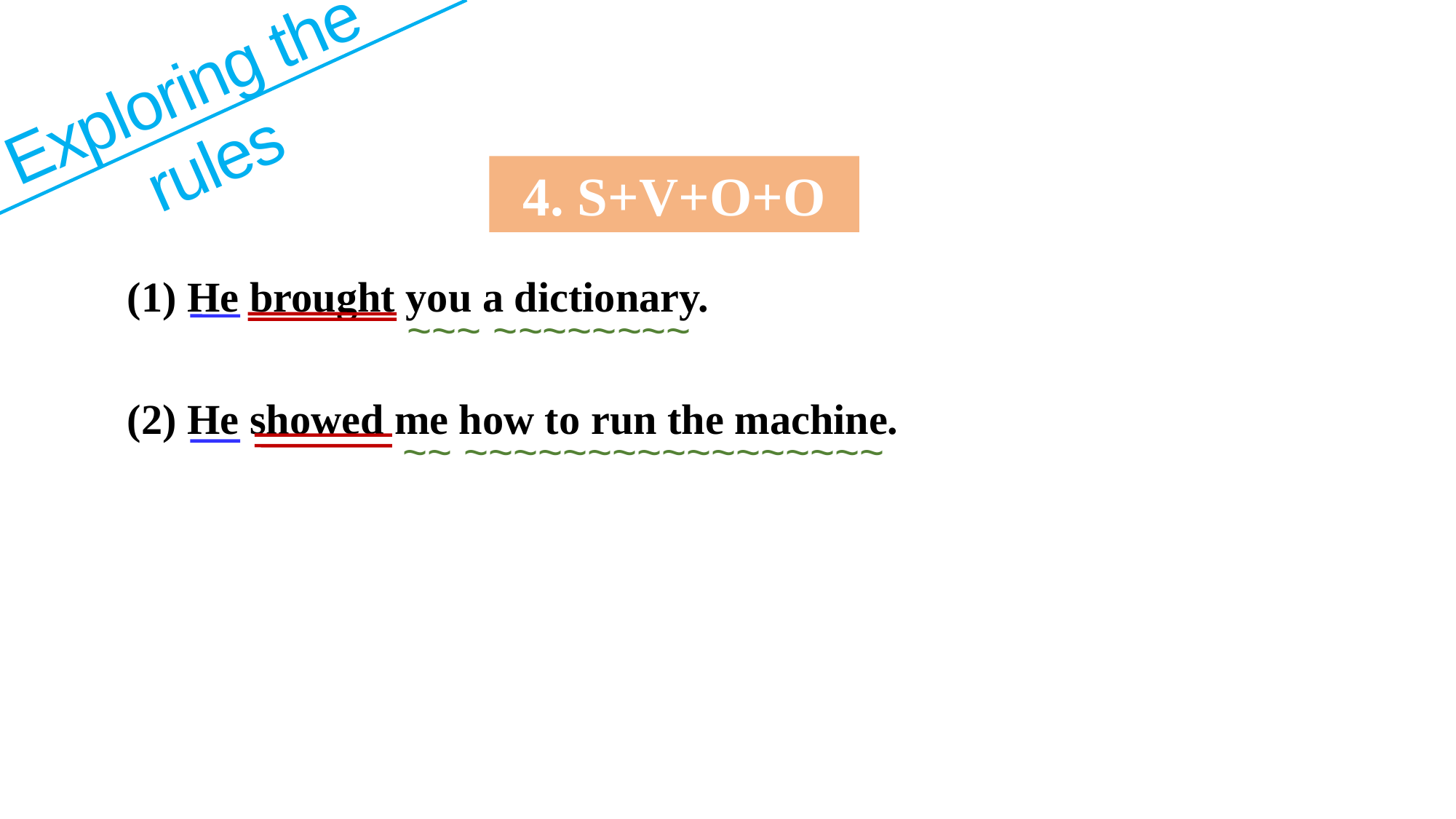

Exploring the rules
4. S+V+O+O
(1) He brought you a dictionary.

(2) He showed me how to run the machine.
~~~ ~~~~~~~~

~~ ~~~~~~~~~~~~~~~~~